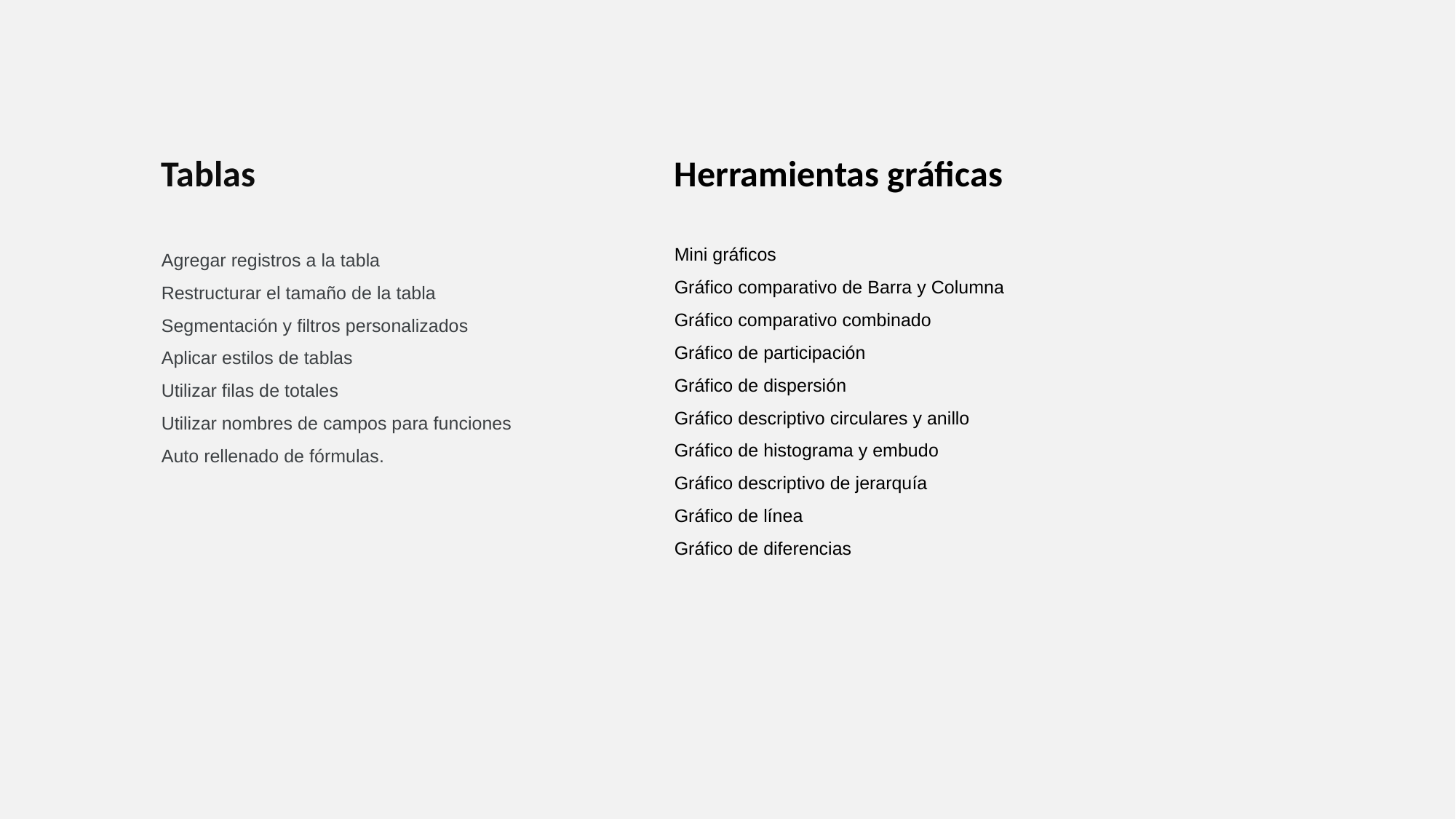

Tablas

Agregar registros a la tabla
Restructurar el tamaño de la tabla
Segmentación y filtros personalizados
Aplicar estilos de tablas
Utilizar filas de totales
Utilizar nombres de campos para funciones
Auto rellenado de fórmulas.

Herramientas gráficas

Mini gráficos
Gráfico comparativo de Barra y Columna
Gráfico comparativo combinado
Gráfico de participación
Gráfico de dispersión
Gráfico descriptivo circulares y anillo
Gráfico de histograma y embudo
Gráfico descriptivo de jerarquía
Gráfico de línea
Gráfico de diferencias